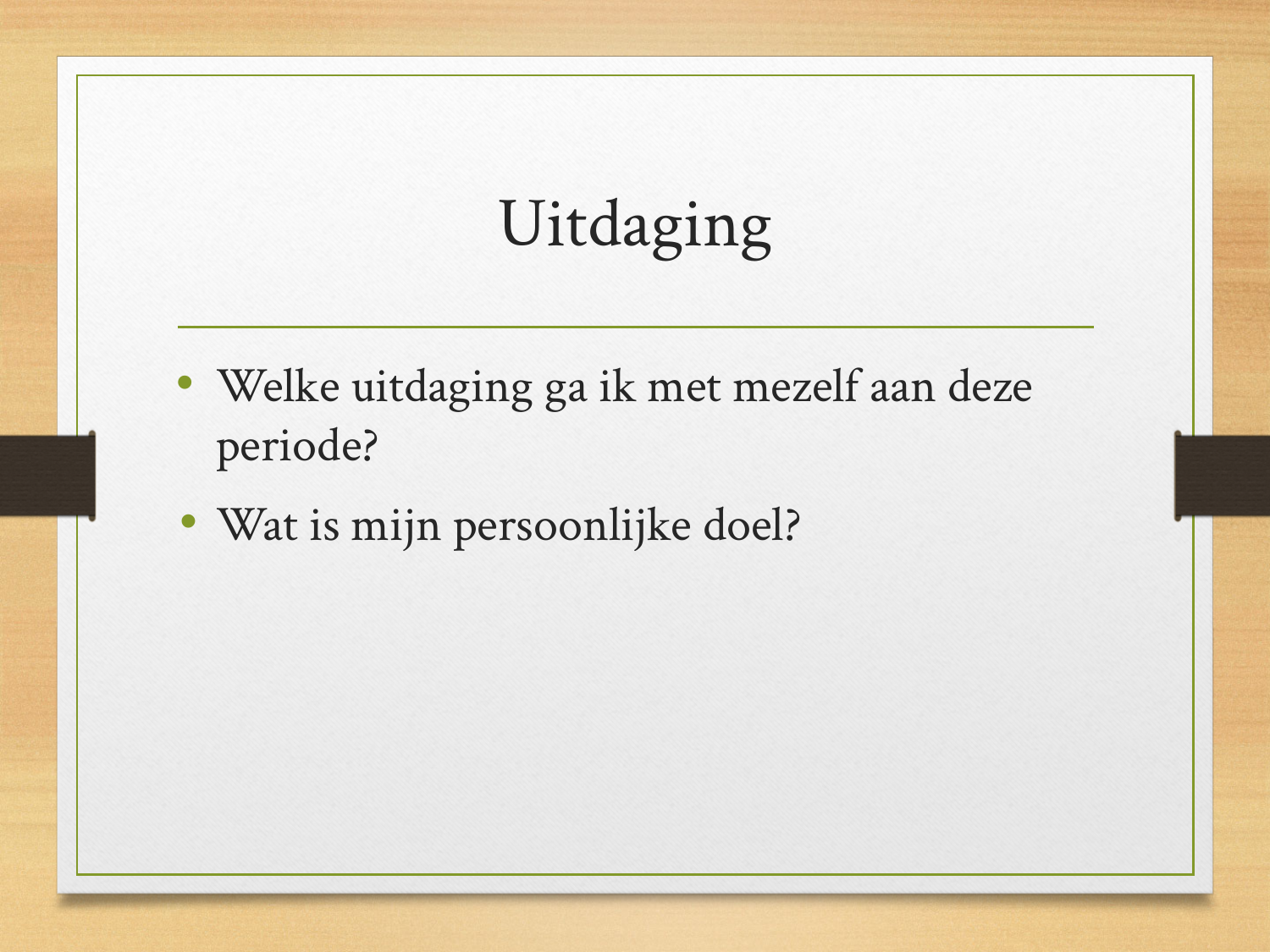

# Uitdaging
Welke uitdaging ga ik met mezelf aan deze periode?
Wat is mijn persoonlijke doel?